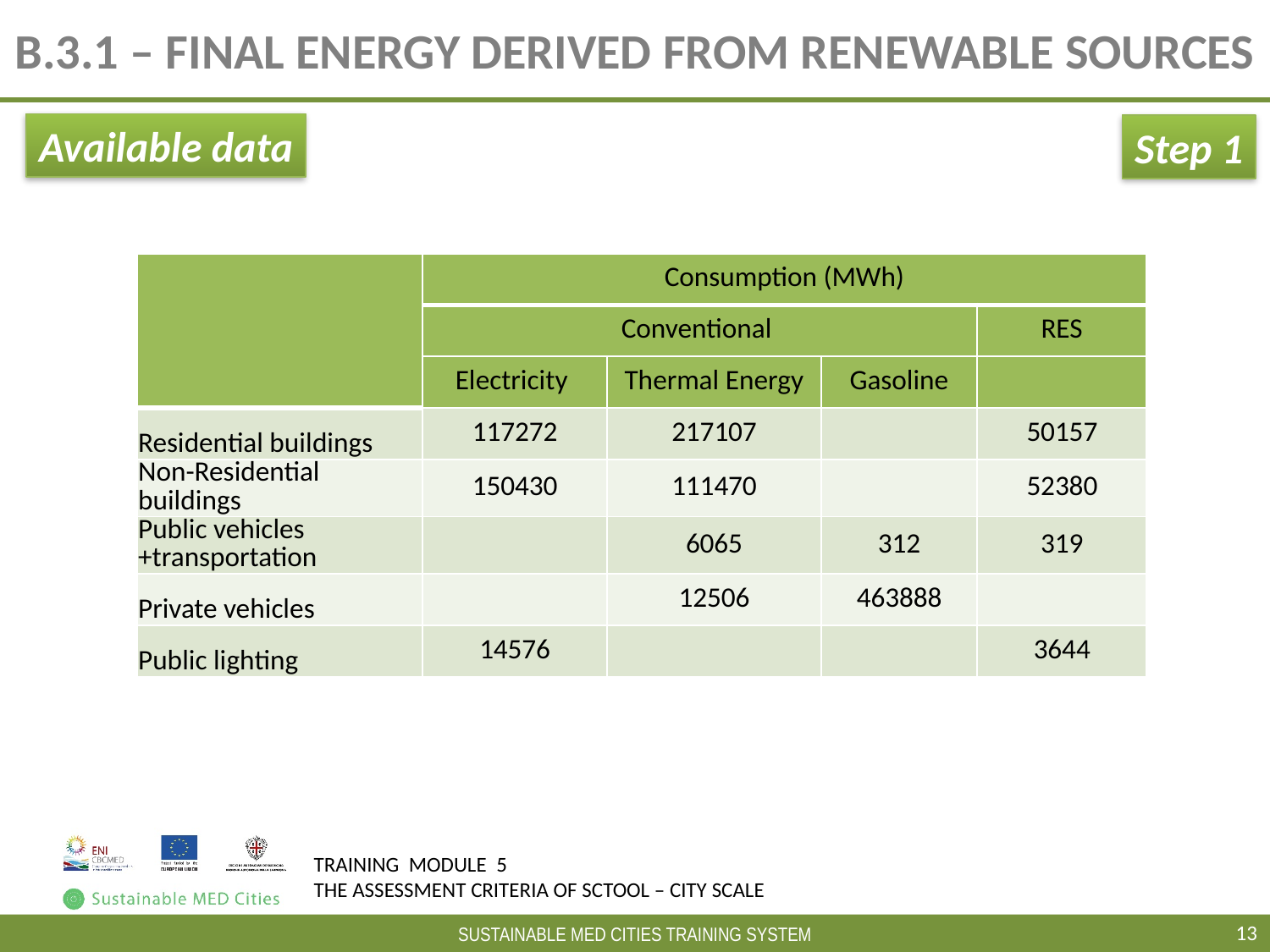

# B.3.1 – FINAL ENERGY DERIVED FROM RENEWABLE SOURCES
Available data
Step 1
|  | Consumption (MWh) |  |  |  |
| --- | --- | --- | --- | --- |
|  | Conventional |  |  | RES |
|  | Electricity | Thermal Energy | Gasoline |  |
| Residential buildings | 117272 | 217107 |  | 50157 |
| Non-Residential buildings | 150430 | 111470 |  | 52380 |
| Public vehicles +transportation |  | 6065 | 312 | 319 |
| Private vehicles |  | 12506 | 463888 |  |
| Public lighting | 14576 |  |  | 3644 |
13